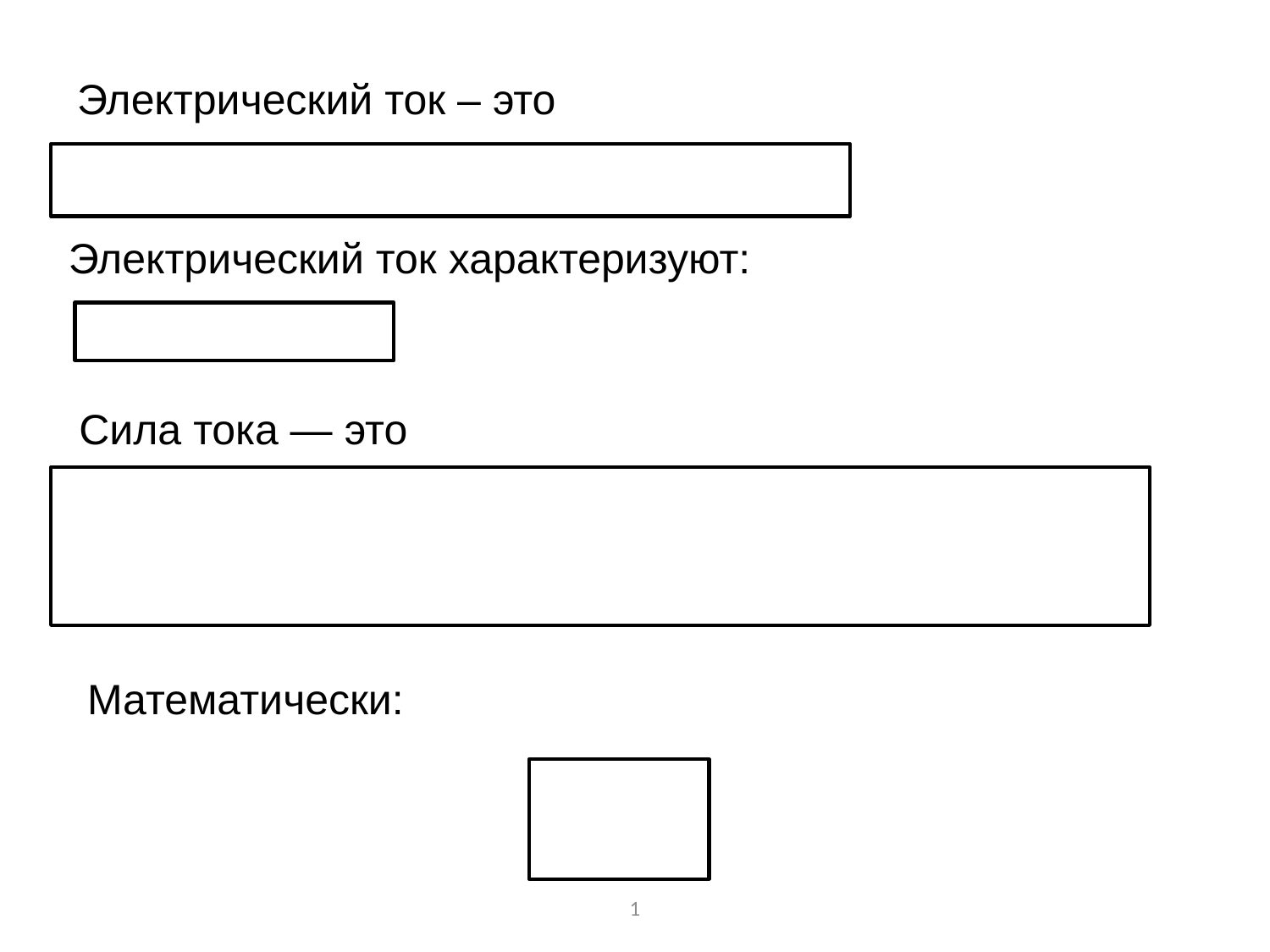

Электри­ческий ток – это

Электри­ческий ток характеризуют:

Сила тока — это

Математически:

1